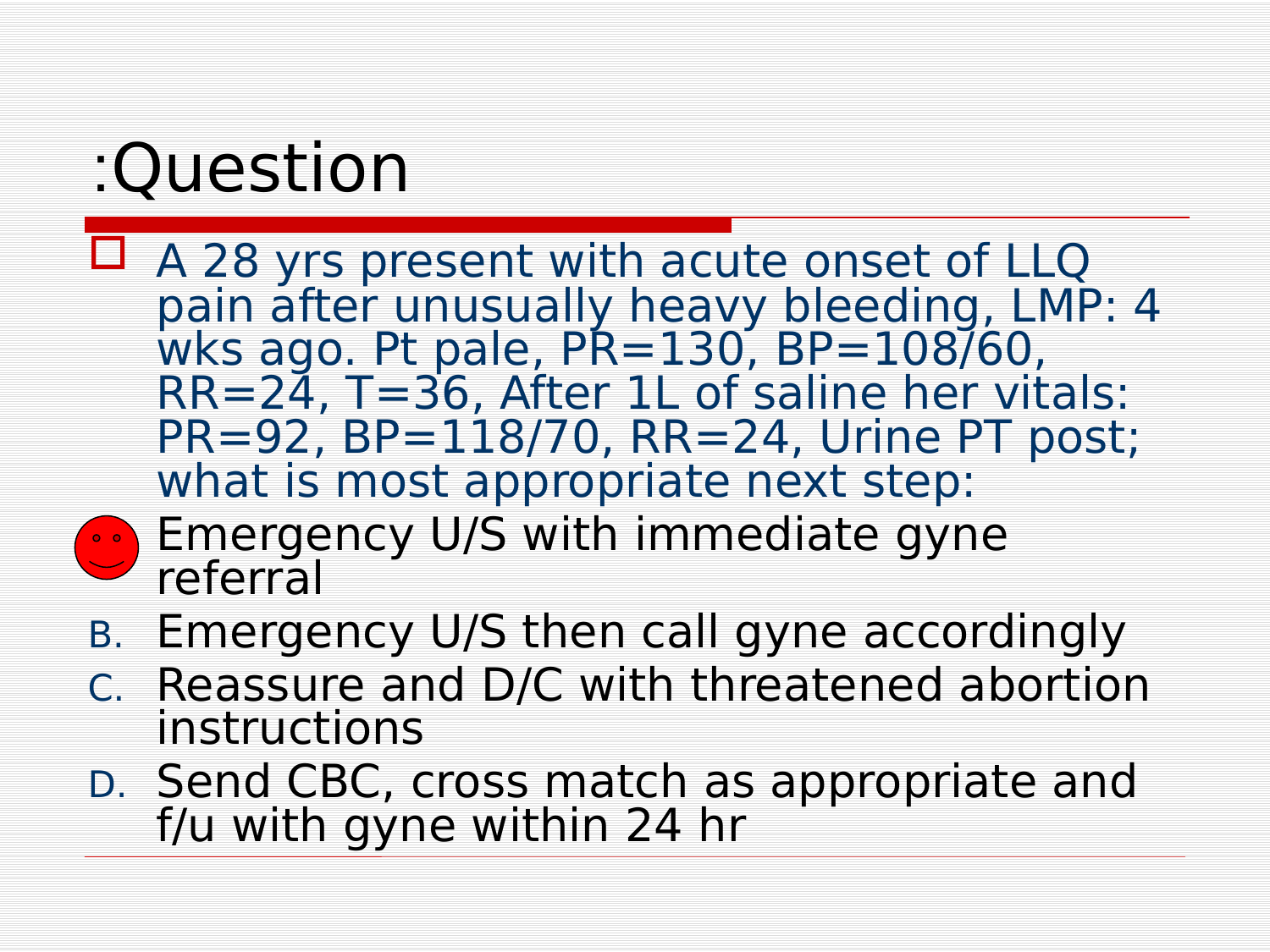

# Question:
A 28 yrs present with acute onset of LLQ pain after unusually heavy bleeding, LMP: 4 wks ago. Pt pale, PR=130, BP=108/60, RR=24, T=36, After 1L of saline her vitals: PR=92, BP=118/70, RR=24, Urine PT post; what is most appropriate next step:
Emergency U/S with immediate gyne referral
Emergency U/S then call gyne accordingly
Reassure and D/C with threatened abortion instructions
Send CBC, cross match as appropriate and f/u with gyne within 24 hr